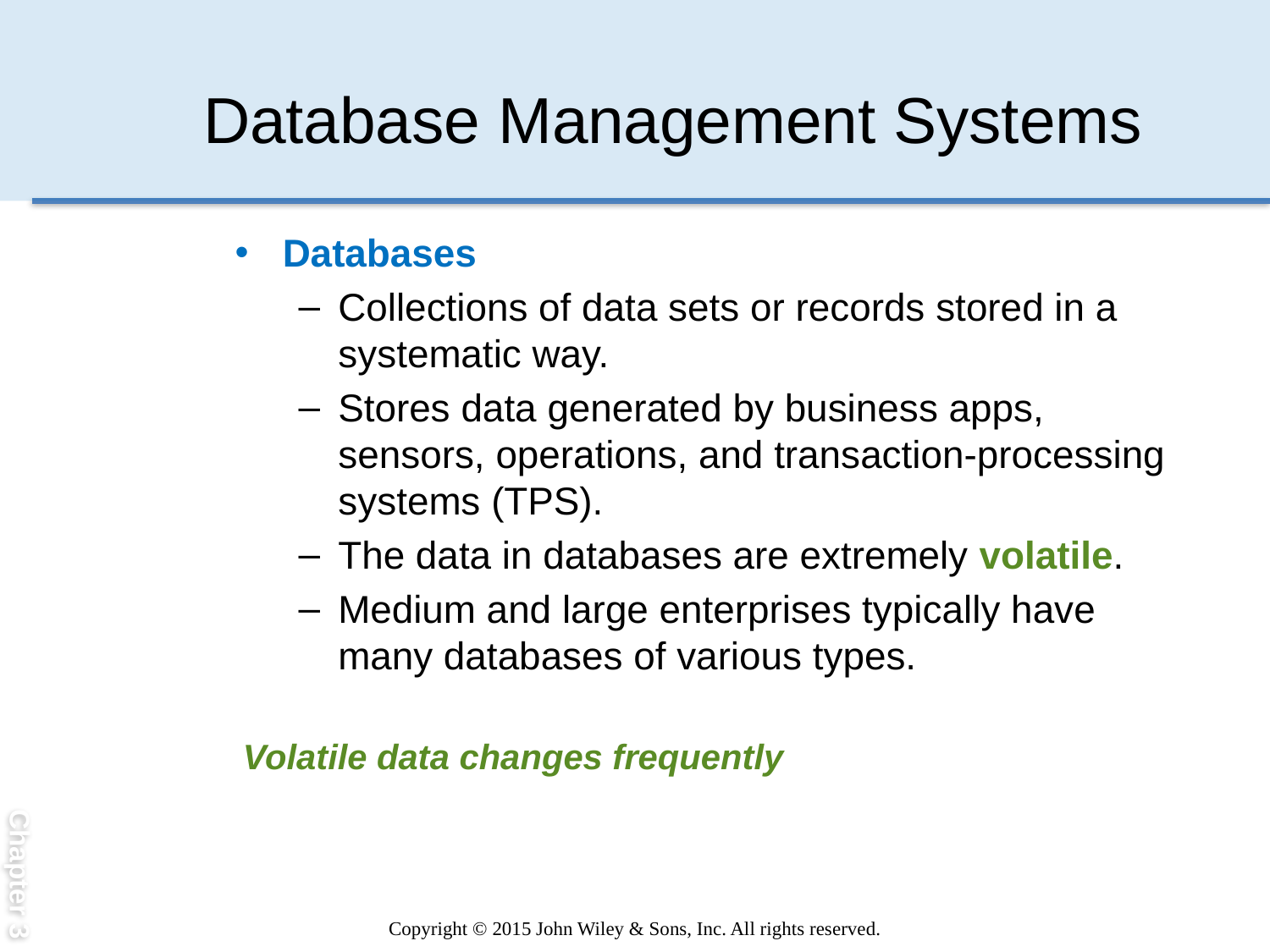

Chapter 3
# Database Management Systems
Databases
Collections of data sets or records stored in a systematic way.
Stores data generated by business apps, sensors, operations, and transaction-processing systems (TPS).
The data in databases are extremely volatile.
Medium and large enterprises typically have many databases of various types.

Volatile data changes frequently